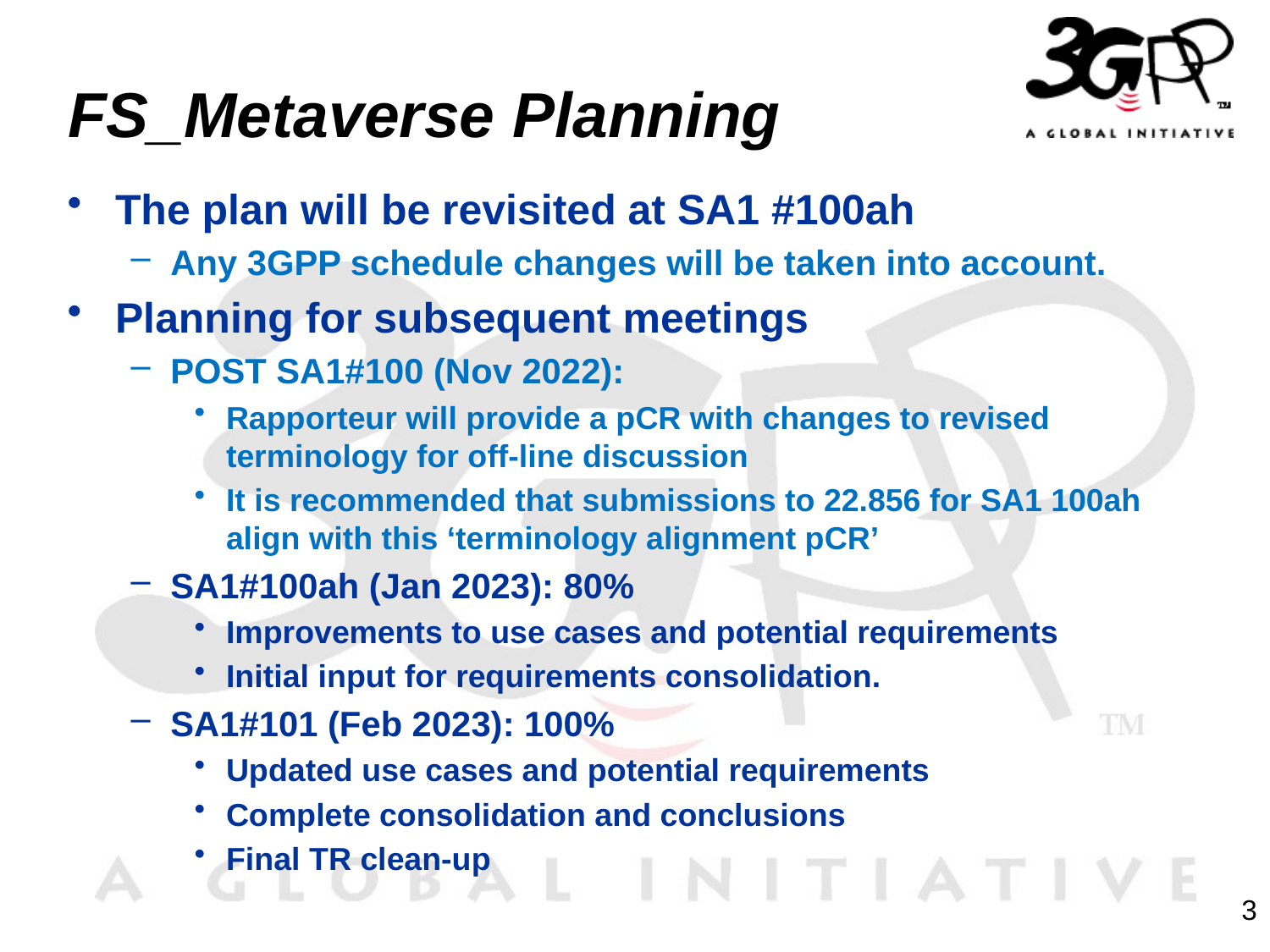

# FS_Metaverse Planning
The plan will be revisited at SA1 #100ah
Any 3GPP schedule changes will be taken into account.
Planning for subsequent meetings
POST SA1#100 (Nov 2022):
Rapporteur will provide a pCR with changes to revised terminology for off-line discussion
It is recommended that submissions to 22.856 for SA1 100ah align with this ‘terminology alignment pCR’
SA1#100ah (Jan 2023): 80%
Improvements to use cases and potential requirements
Initial input for requirements consolidation.
SA1#101 (Feb 2023): 100%
Updated use cases and potential requirements
Complete consolidation and conclusions
Final TR clean-up
3